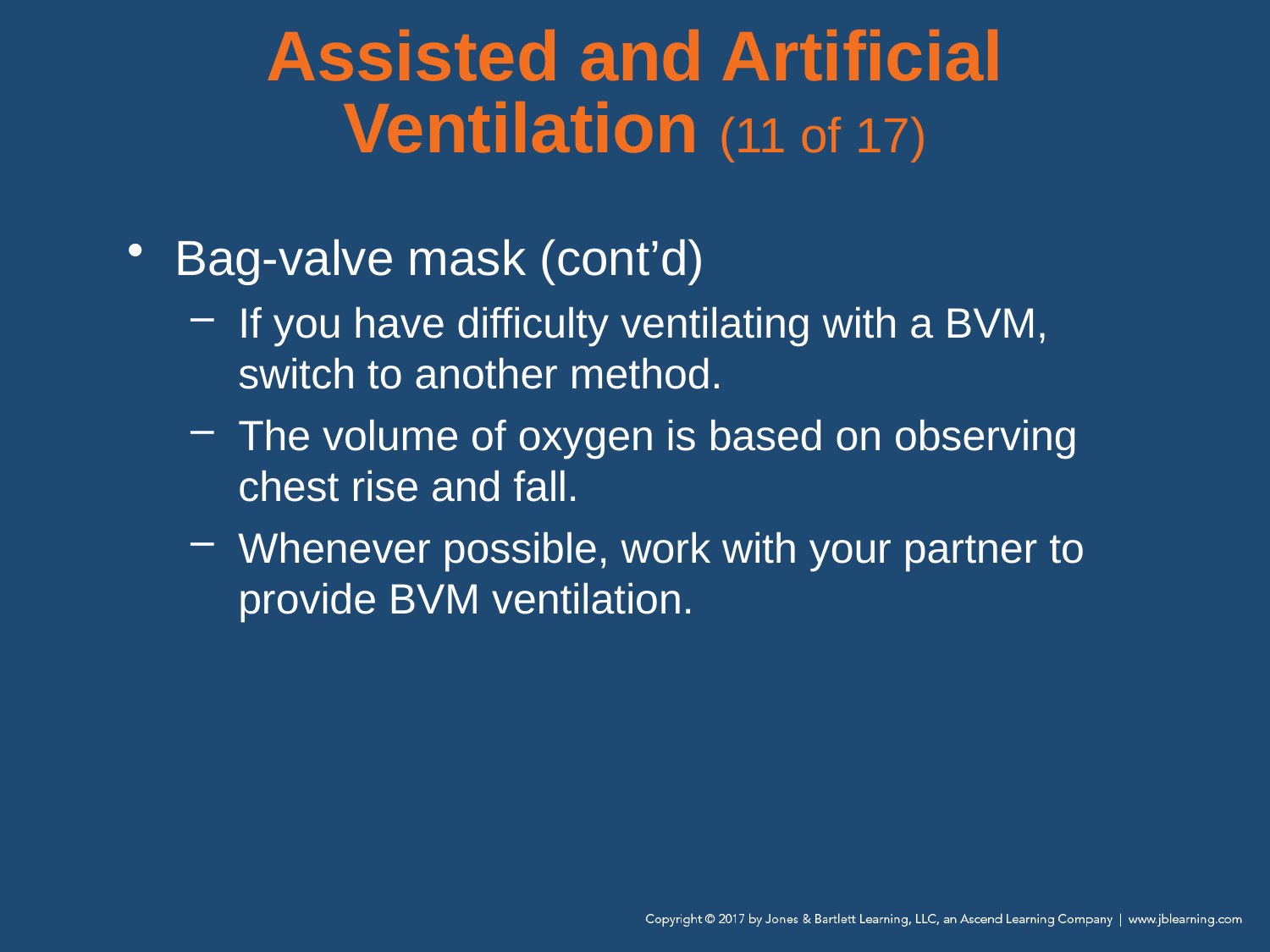

# Assisted and Artificial Ventilation (11 of 17)
Bag-valve mask (cont’d)
If you have difficulty ventilating with a BVM, switch to another method.
The volume of oxygen is based on observing chest rise and fall.
Whenever possible, work with your partner to provide BVM ventilation.